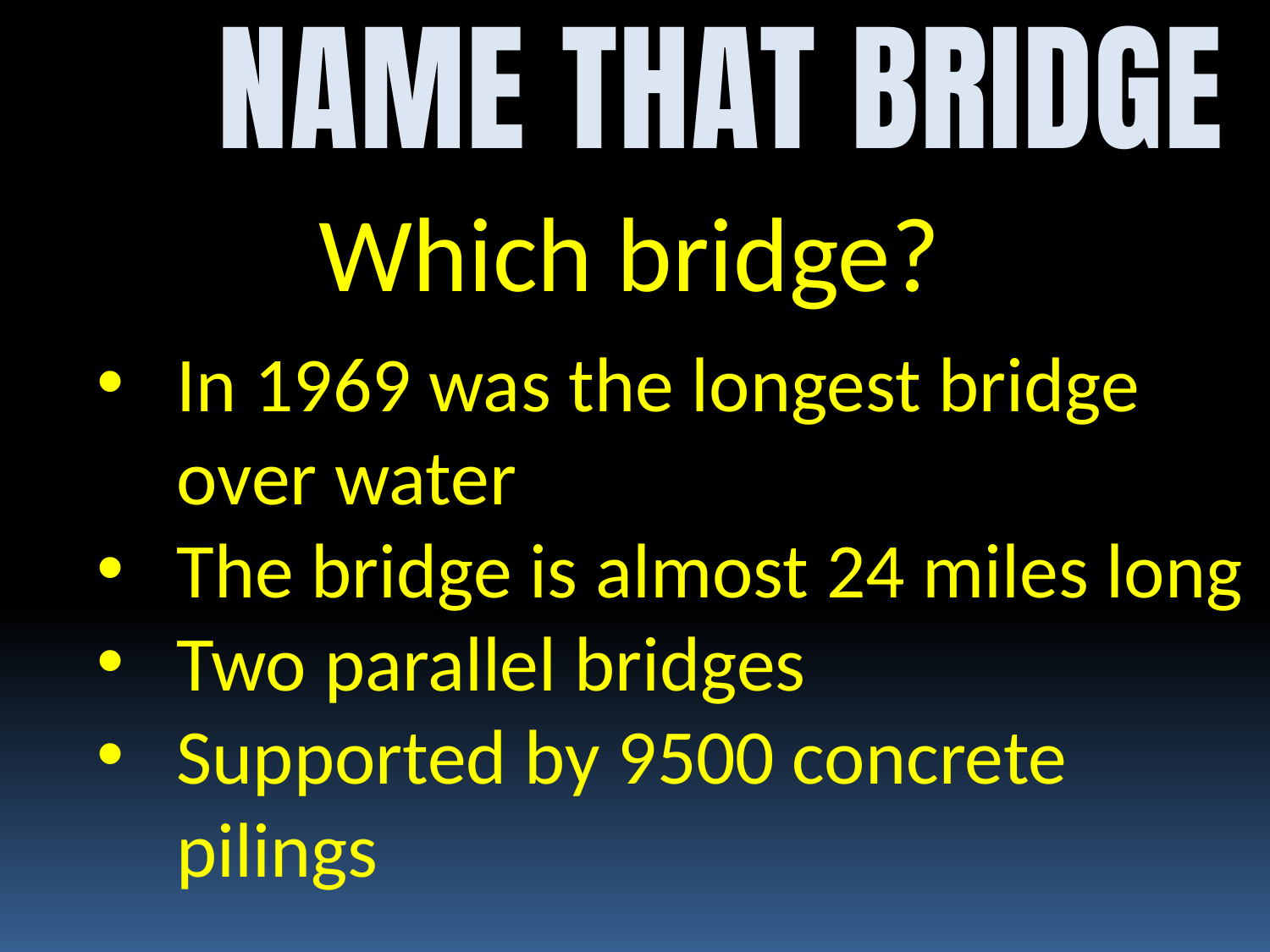

NAME THAT BRIDGE
Which bridge?
In 1969 was the longest bridge over water
The bridge is almost 24 miles long
Two parallel bridges
Supported by 9500 concrete pilings